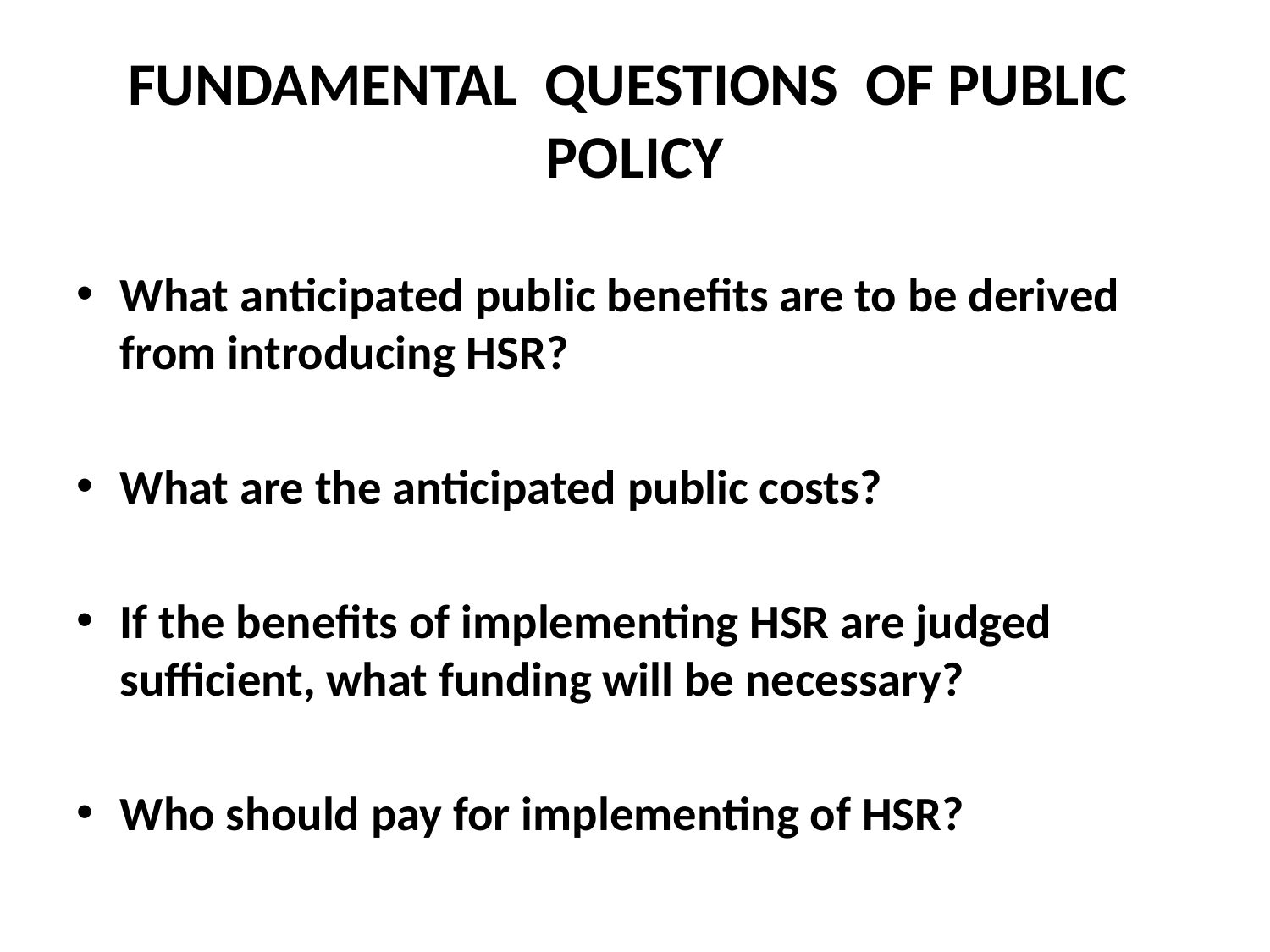

# FUNDAMENTAL  QUESTIONS  OF PUBLIC  POLICY
What anticipated public benefits are to be derived from introducing HSR?

What are the anticipated public costs?

If the benefits of implementing HSR are judged sufficient, what funding will be necessary?

Who should pay for implementing of HSR?